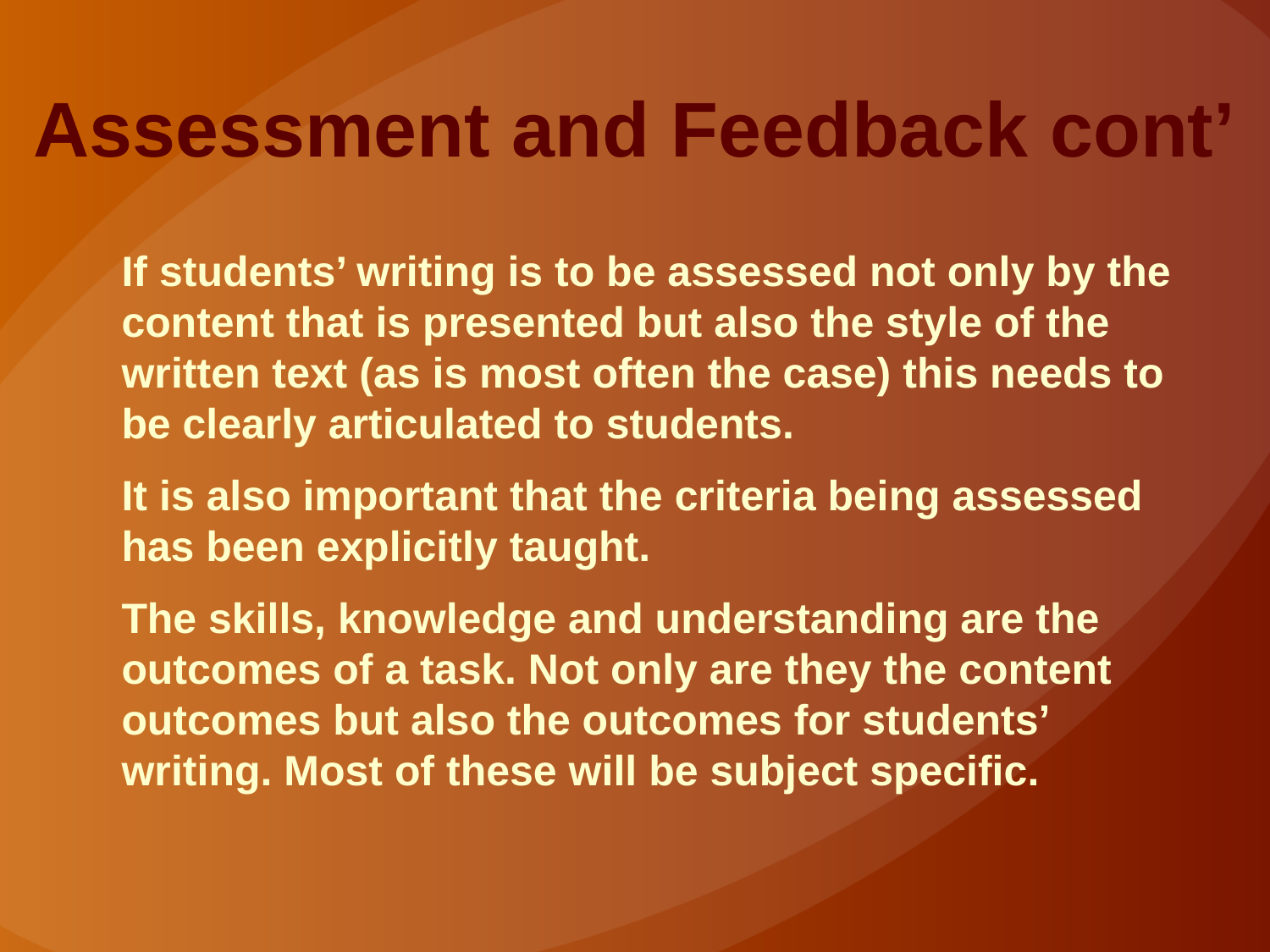

# Assessment and Feedback cont’
If students’ writing is to be assessed not only by the content that is presented but also the style of the written text (as is most often the case) this needs to be clearly articulated to students.
It is also important that the criteria being assessed has been explicitly taught.
The skills, knowledge and understanding are the outcomes of a task. Not only are they the content outcomes but also the outcomes for students’ writing. Most of these will be subject specific.